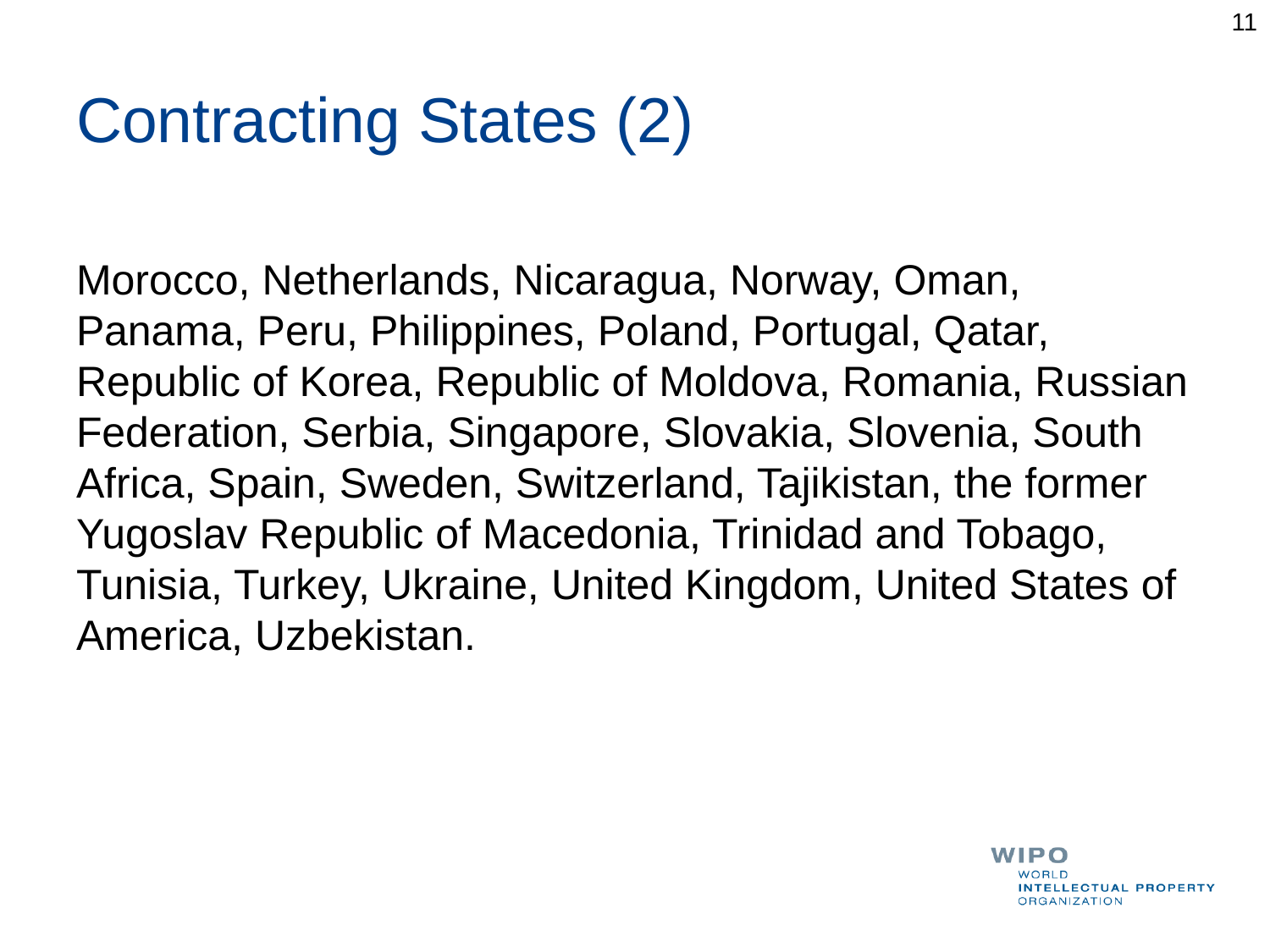

11
# Contracting States (2)
Morocco, Netherlands, Nicaragua, Norway, Oman, Panama, Peru, Philippines, Poland, Portugal, Qatar,  Republic of Korea, Republic of Moldova, Romania, Russian Federation, Serbia, Singapore, Slovakia, Slovenia, South Africa, Spain, Sweden, Switzerland, Tajikistan, the former Yugoslav Republic of Macedonia, Trinidad and Tobago, Tunisia, Turkey, Ukraine, United Kingdom, United States of America, Uzbekistan.